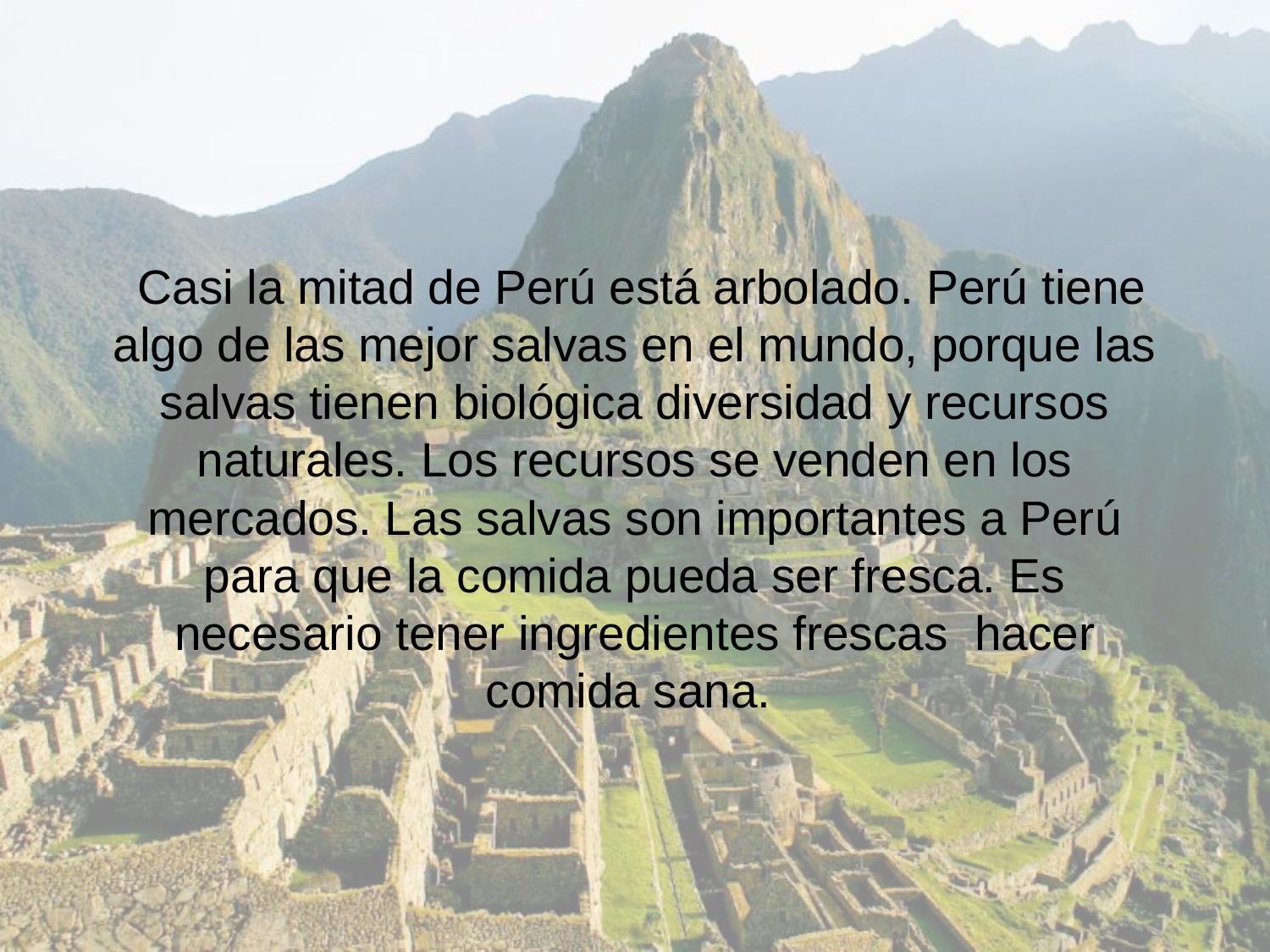

# Casi la mitad de Perú está arbolado. Perú tiene algo de las mejor salvas en el mundo, porque las salvas tienen biológica diversidad y recursos naturales. Los recursos se venden en los mercados. Las salvas son importantes a Perú para que la comida pueda ser fresca. Es necesario tener ingredientes frescas  hacer comida sana.